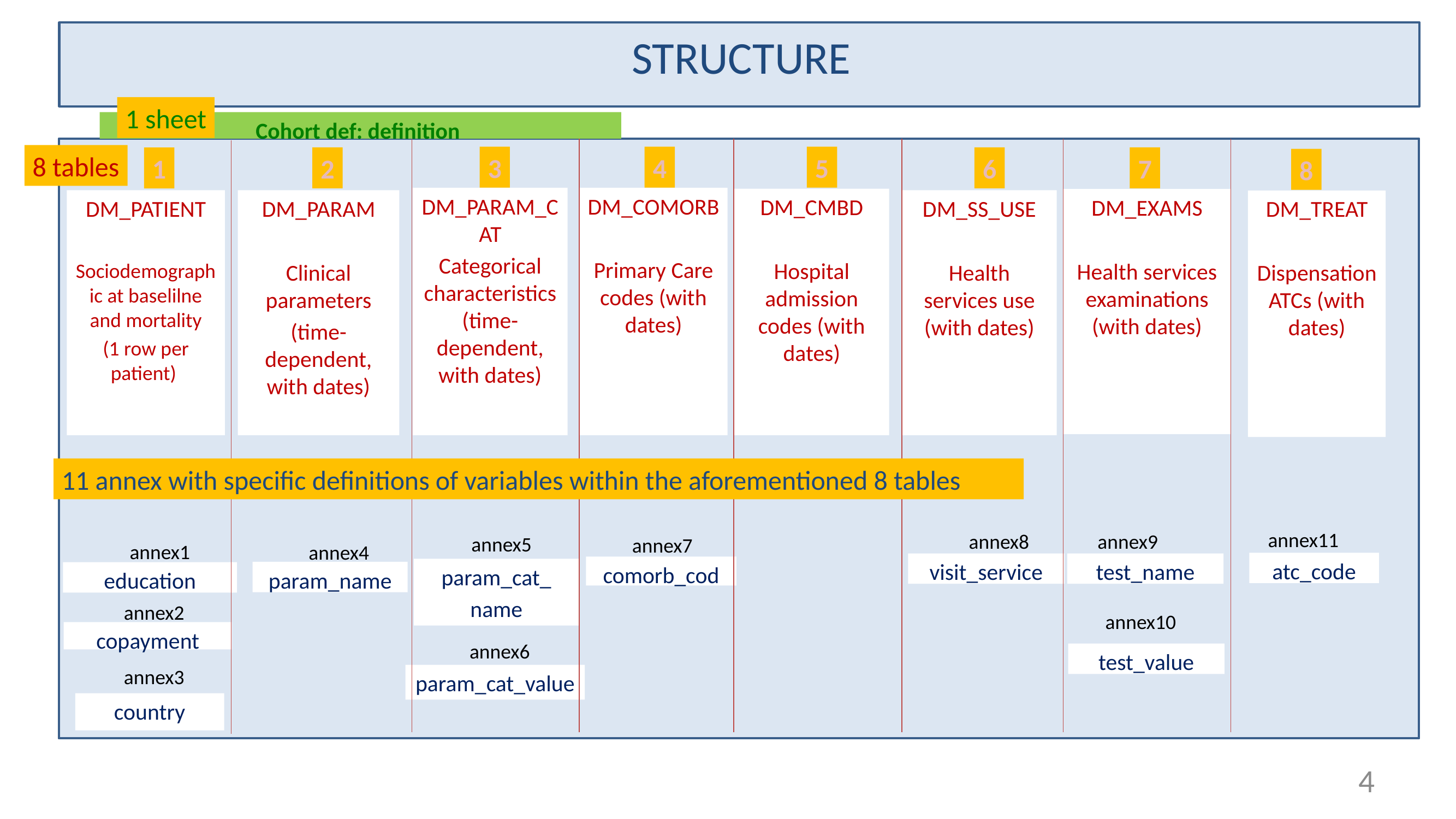

STRUCTURE
1 sheet
Cohort def: definition
8 tables
3
4
5
2
6
7
1
8
DM_PARAM_CAT
Categorical characteristics (time-dependent, with dates)

DM_COMORB

Primary Care codes (with dates)

DM_CMBD

Hospital admission codes (with dates)

DM_EXAMS

Health services examinations (with dates)
DM_PATIENT

Sociodemographic at baselilne and mortality
(1 row per patient)
DM_PARAM

Clinical parameters
(time-dependent, with dates)

DM_SS_USE

Health services use (with dates)
DM_TREAT

Dispensation ATCs (with dates)
11 annex with specific definitions of variables within the aforementioned 8 tables
annex11
annex8
annex9
annex5
annex7
annex1
annex4
atc_code
visit_service
test_name
comorb_cod
param_cat_
name
param_name
education
annex2
annex10
copayment
annex6
test_value
annex3
param_cat_value
country